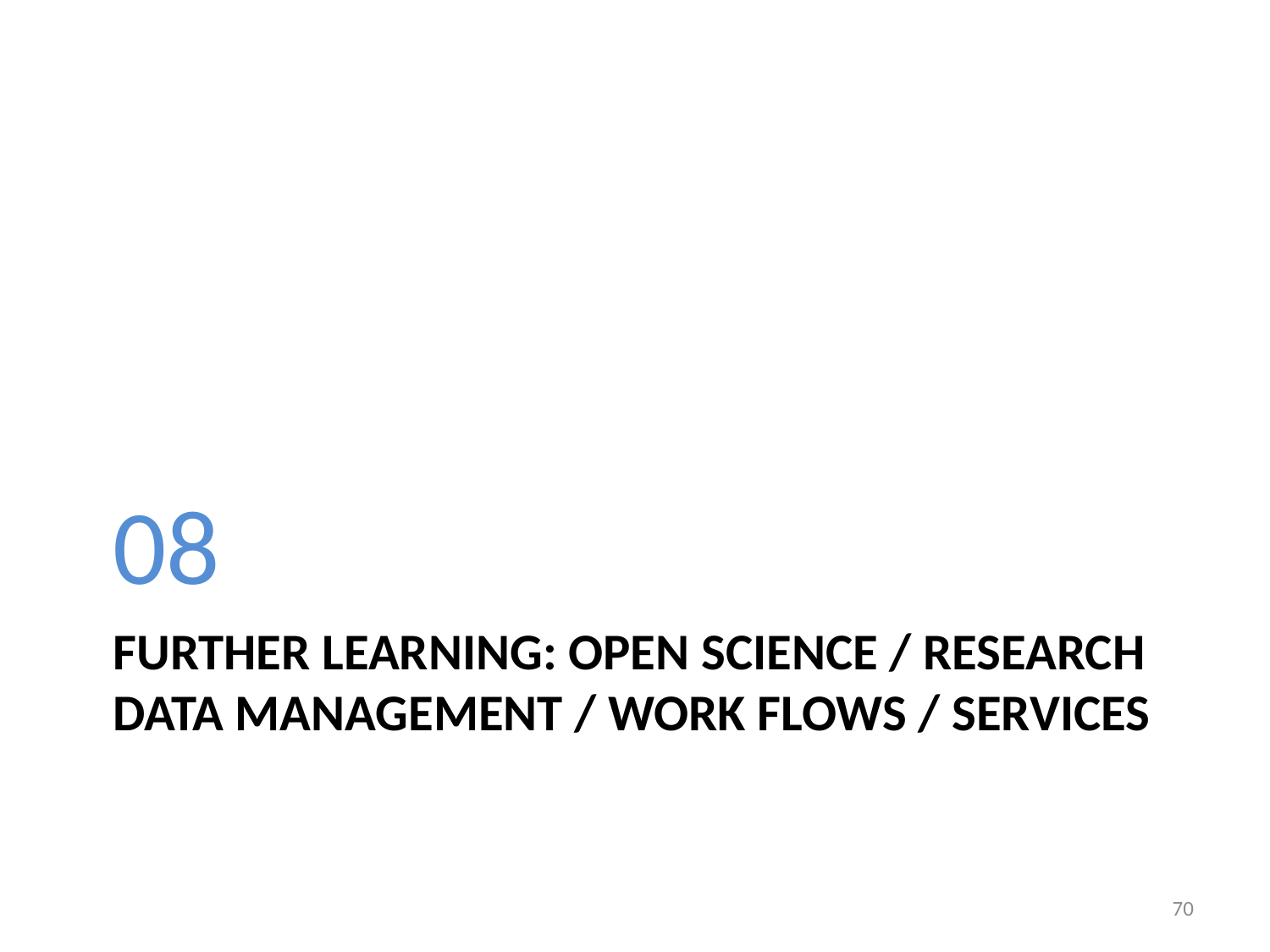

08
# Further Learning: Open Science / ReSEARCH DATA MANAGEMENT / Work Flows / Services
70